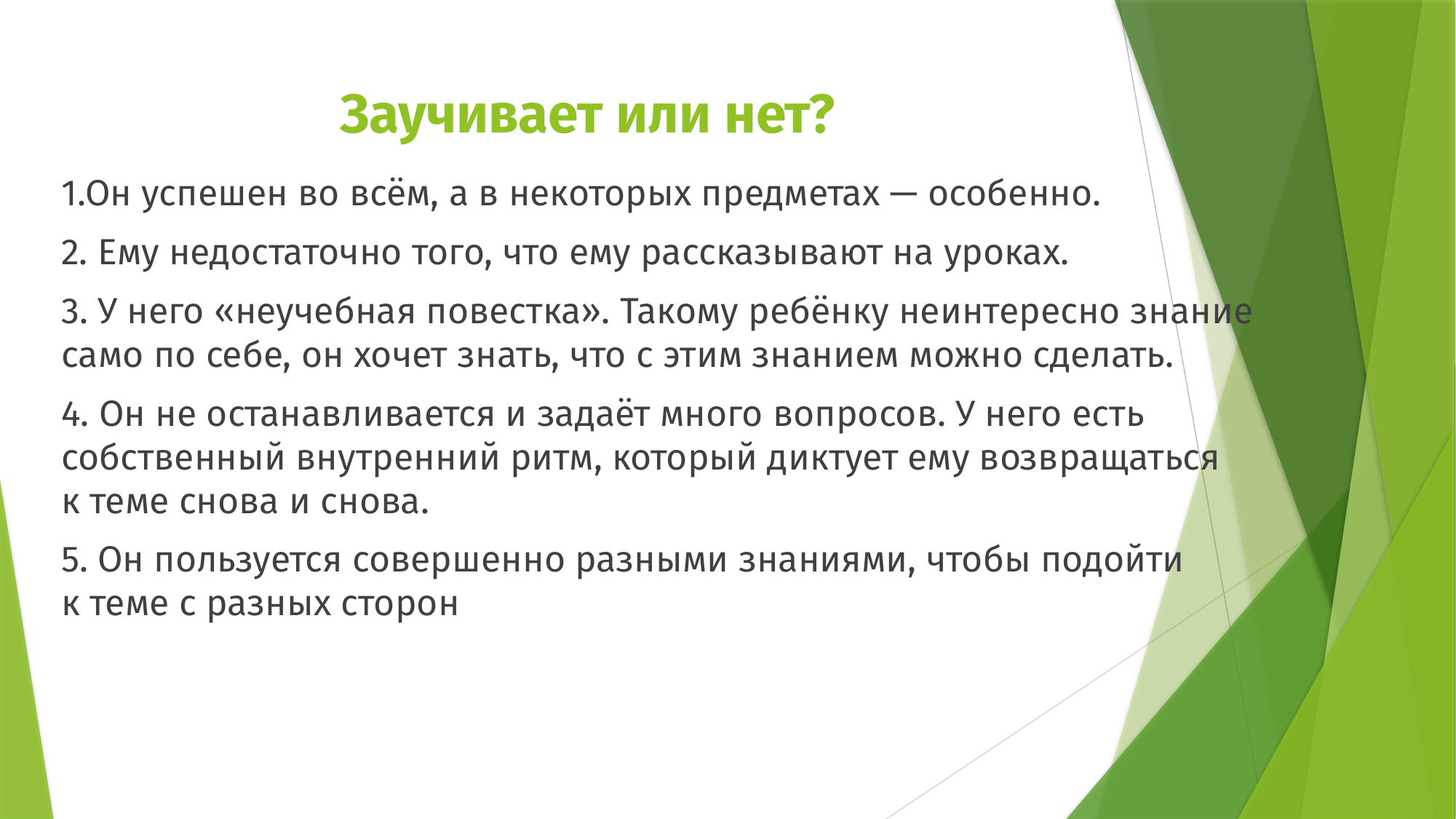

# Заучивает или нет?
1.Он успешен во всём, а в некоторых предметах — особенно.
2. Ему недостаточно того, что ему рассказывают на уроках.
3. У него «неучебная повестка». Такому ребёнку неинтересно знание само по себе, он хочет знать, что с этим знанием можно сделать.
4. Он не останавливается и задаёт много вопросов. У него есть собственный внутренний ритм, который диктует ему возвращаться к теме снова и снова.
5. Он пользуется совершенно разными знаниями, чтобы подойти к теме с разных сторон